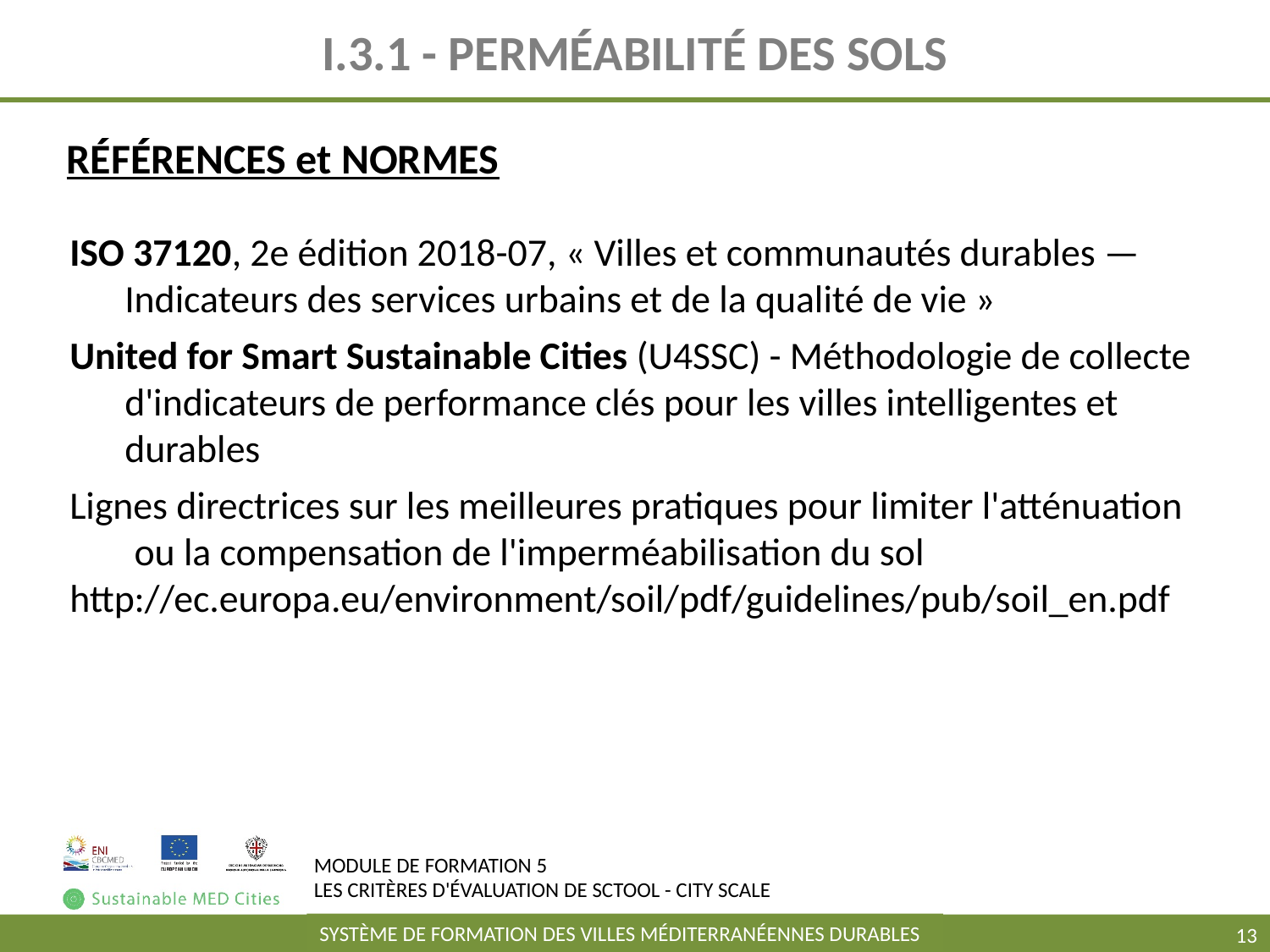

# I.3.1 - PERMÉABILITÉ DES SOLS
RÉFÉRENCES et NORMES
ISO 37120, 2e édition 2018-07, « Villes et communautés durables — Indicateurs des services urbains et de la qualité de vie »
United for Smart Sustainable Cities (U4SSC) - Méthodologie de collecte d'indicateurs de performance clés pour les villes intelligentes et durables
Lignes directrices sur les meilleures pratiques pour limiter l'atténuation ou la compensation de l'imperméabilisation du sol
http://ec.europa.eu/environment/soil/pdf/guidelines/pub/soil_en.pdf
13
SYSTÈME DE FORMATION DES VILLES MÉDITERRANÉENNES DURABLES